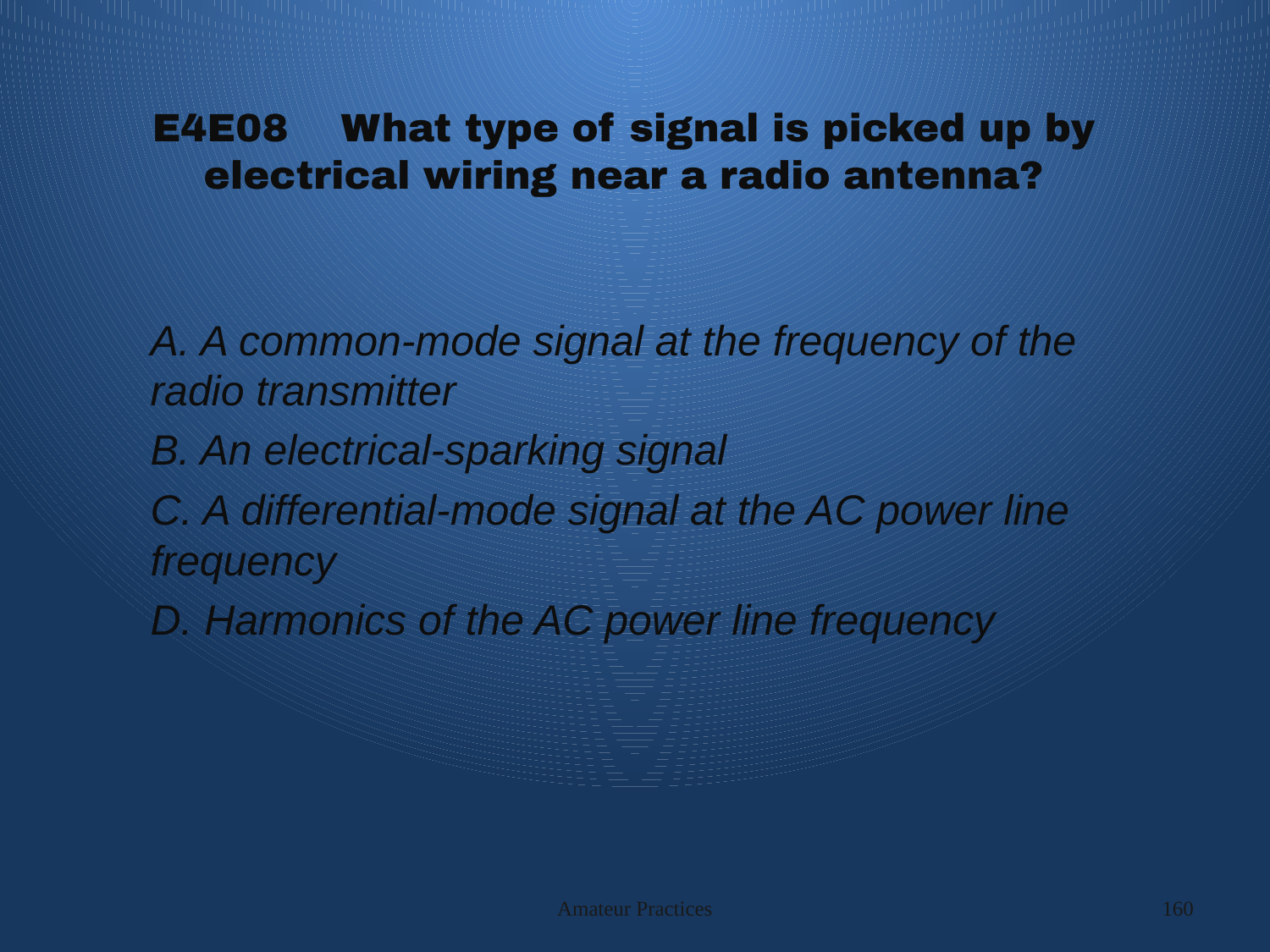

# E4E08    What type of signal is picked up by electrical wiring near a radio antenna?
A. A common-mode signal at the frequency of the radio transmitter
B. An electrical-sparking signal
C. A differential-mode signal at the AC power line frequency
D. Harmonics of the AC power line frequency
Amateur Practices
160